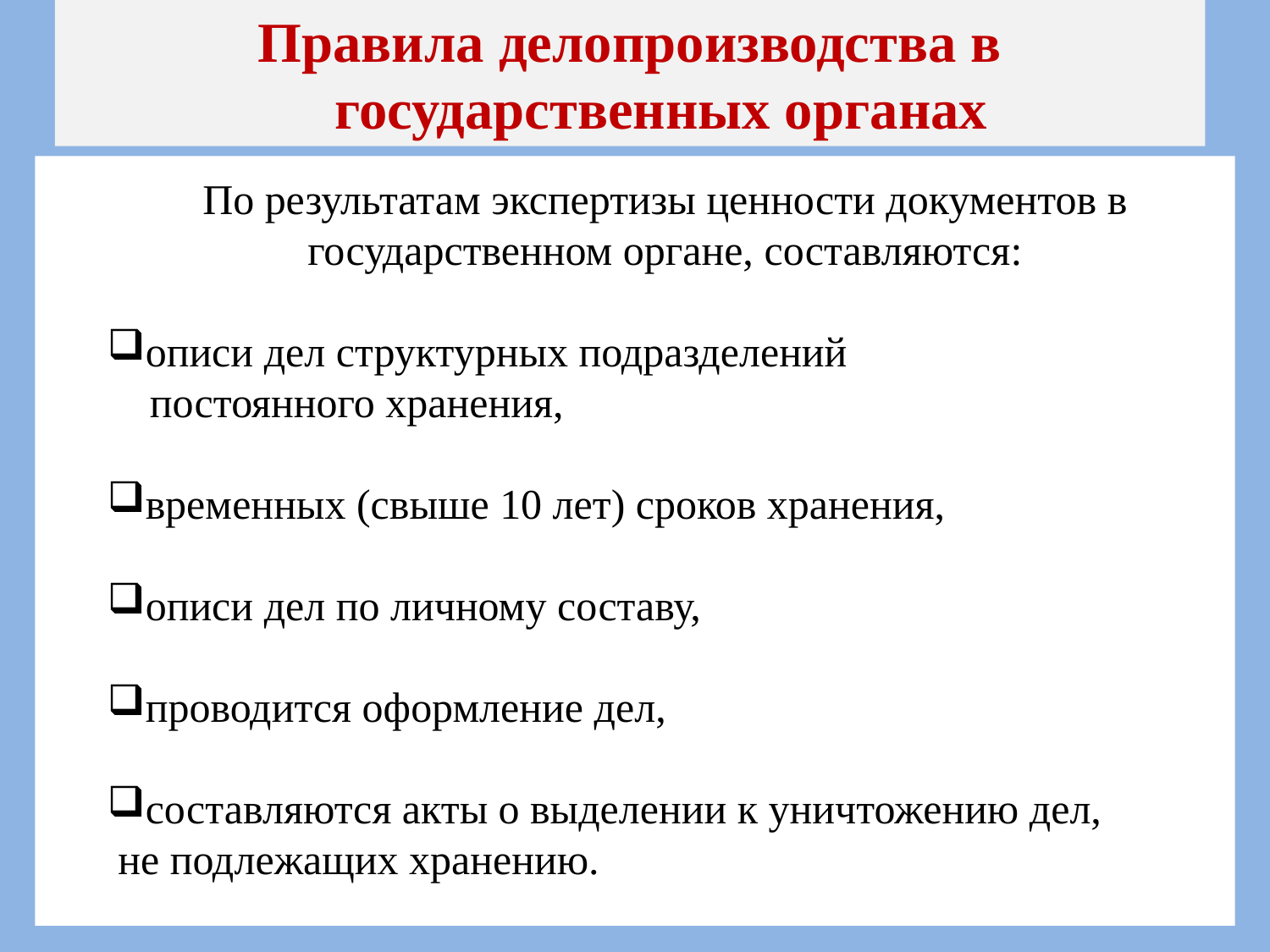

# Правила делопроизводства в государственных органах

По результатам экспертизы ценности документов в государственном органе, составляются:

описи дел структурных подразделений
    постоянного хранения,

временных (свыше 10 лет) сроков хранения,

описи дел по личному составу,

проводится оформление дел,

составляются акты о выделении к уничтожению дел,
 не подлежащих хранению.